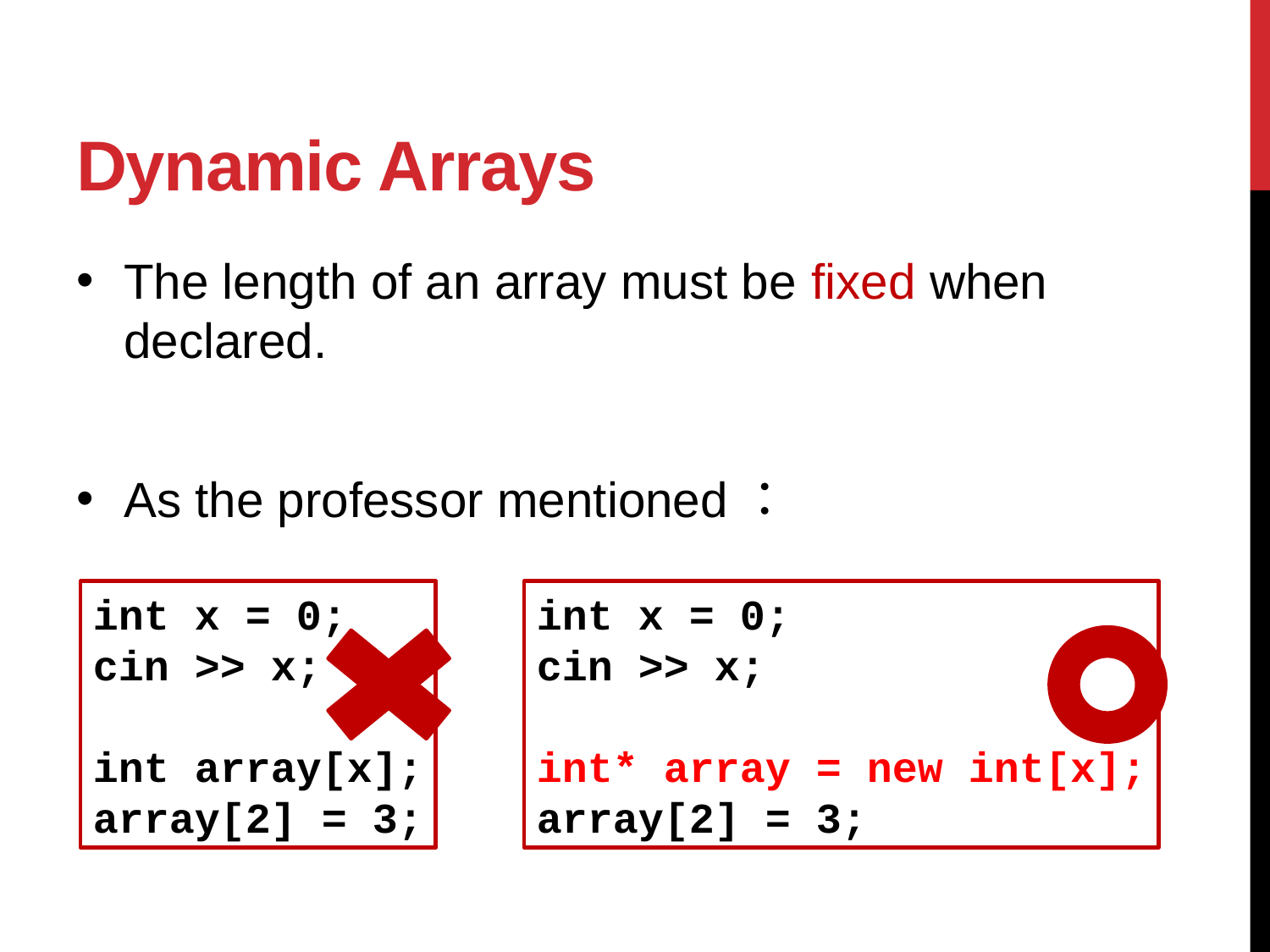

# Dynamic Arrays
The length of an array must be fixed when declared.

As the professor mentioned：

int x = 0;
cin >> x;

int array[x];
array[2] = 3;
int x = 0;
cin >> x;

int* array = new int[x];
array[2] = 3;